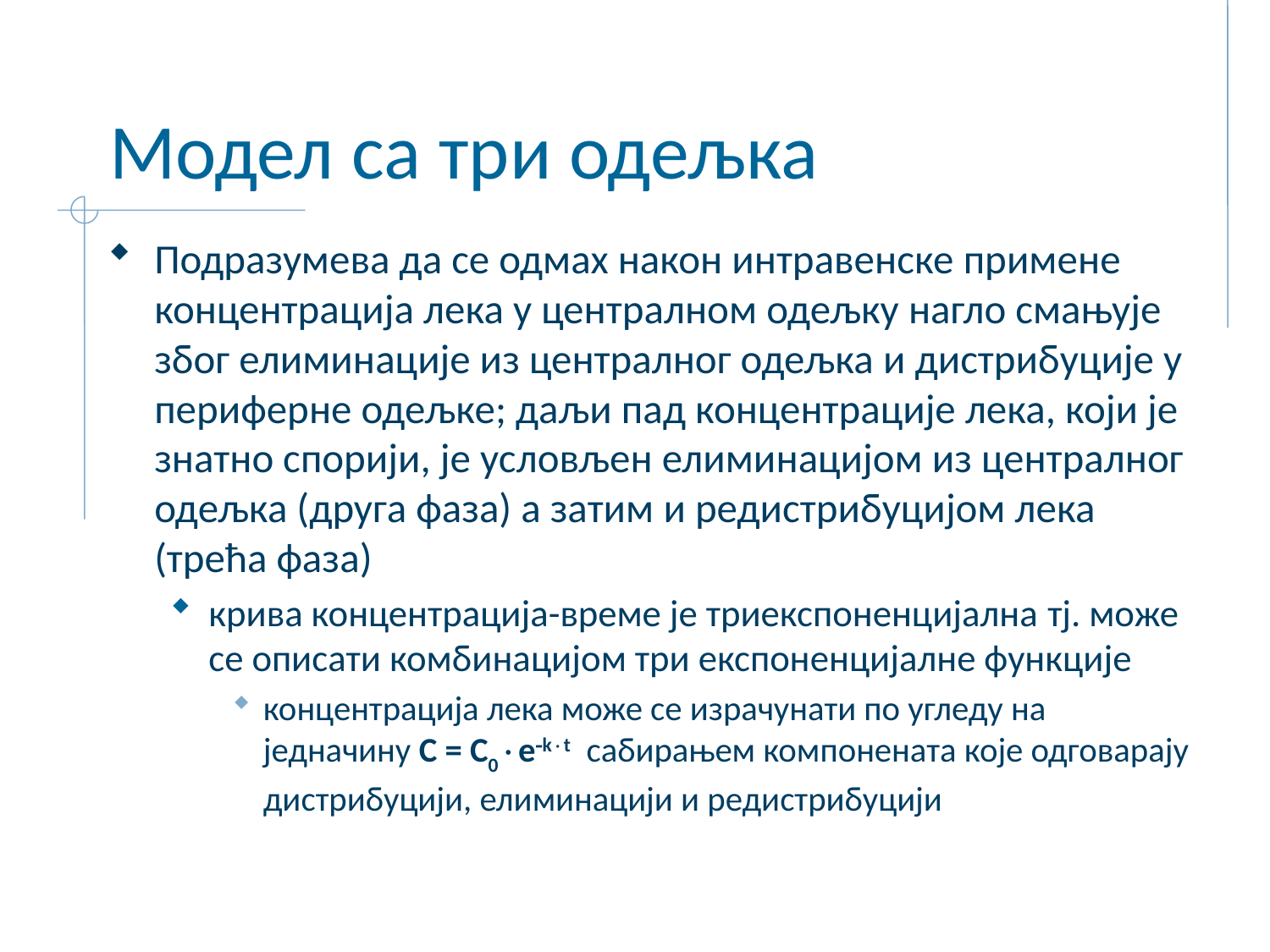

# Модел са три одељка
Подразумева да се одмах након интравенске примене концентрација лека у централном одељку нагло смањује због елиминације из централног одељка и дистрибуције у периферне одељке; даљи пад концентрације лека, који је знатно спорији, је условљен елиминацијом из централног одељка (друга фаза) а затим и редистрибуцијом лека (трећа фаза)
крива концентрација-време је триекспоненцијална тј. може се описати комбинацијом три експоненцијалне функције
концентрација лека може се израчунати по угледу на једначину C = C0⋅e−k⋅t  сабирањем компонената које одговарају дистрибуцији, елиминацији и редистрибуцији